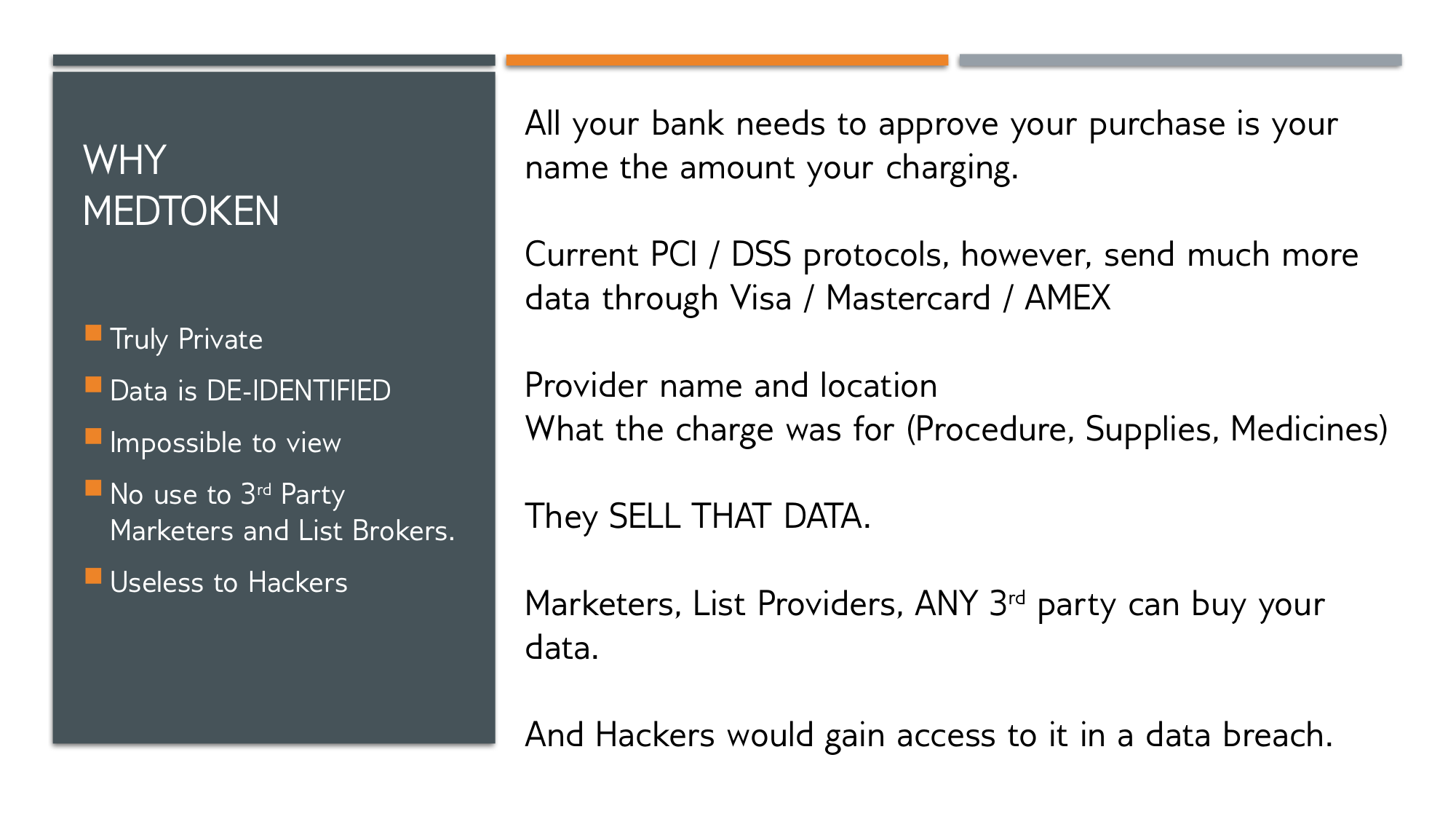

# Why MedToken
All your bank needs to approve your purchase is your name the amount your charging.

Current PCI / DSS protocols, however, send much more data through Visa / Mastercard / AMEX

Provider name and location
What the charge was for (Procedure, Supplies, Medicines)

They SELL THAT DATA.

Marketers, List Providers, ANY 3rd party can buy your data.

And Hackers would gain access to it in a data breach.
Truly Private
Data is DE-IDENTIFIED
Impossible to view
No use to 3rd Party Marketers and List Brokers.
Useless to Hackers